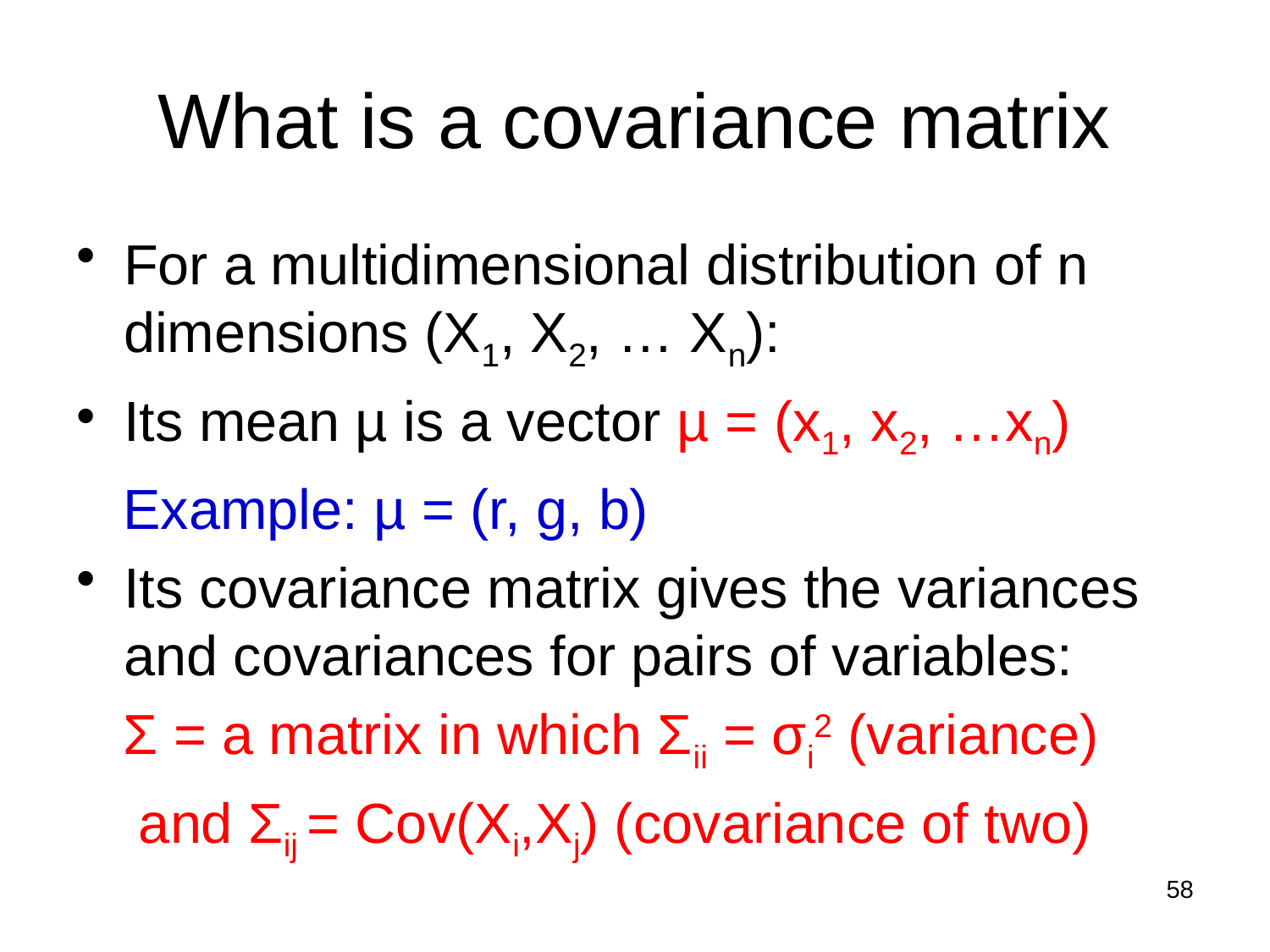

# What is a covariance matrix
For a multidimensional distribution of n dimensions (X1, X2, … Xn):
Its mean µ is a vector µ = (x1, x2, …xn)
   Example: µ = (r, g, b)
Its covariance matrix gives the variances and covariances for pairs of variables:
   Σ = a matrix in which Σii = σi2 (variance)
    and Σij = Cov(Xi,Xj) (covariance of two)

58